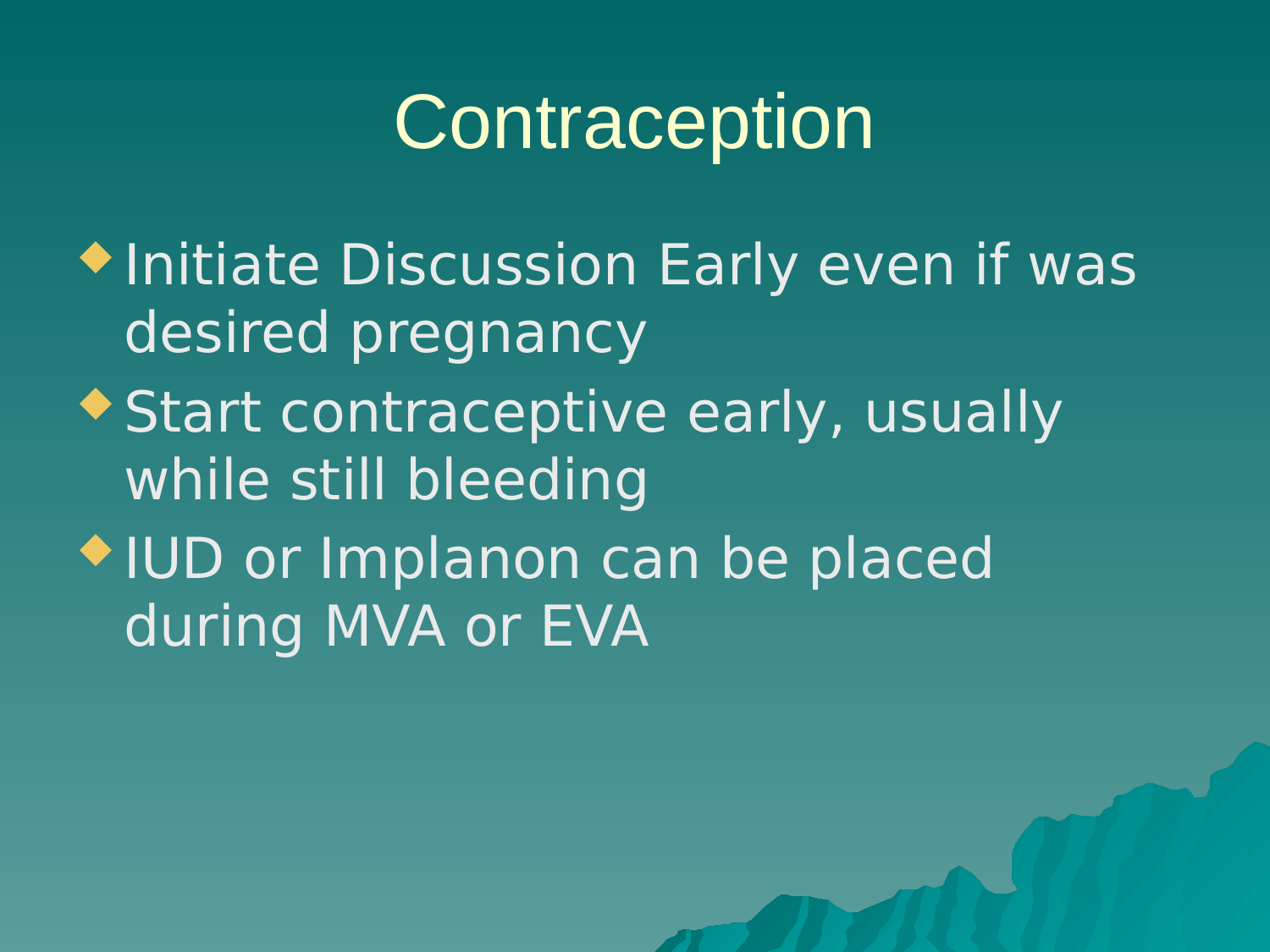

# Contraception
Initiate Discussion Early even if was desired pregnancy
Start contraceptive early, usually while still bleeding
IUD or Implanon can be placed during MVA or EVA